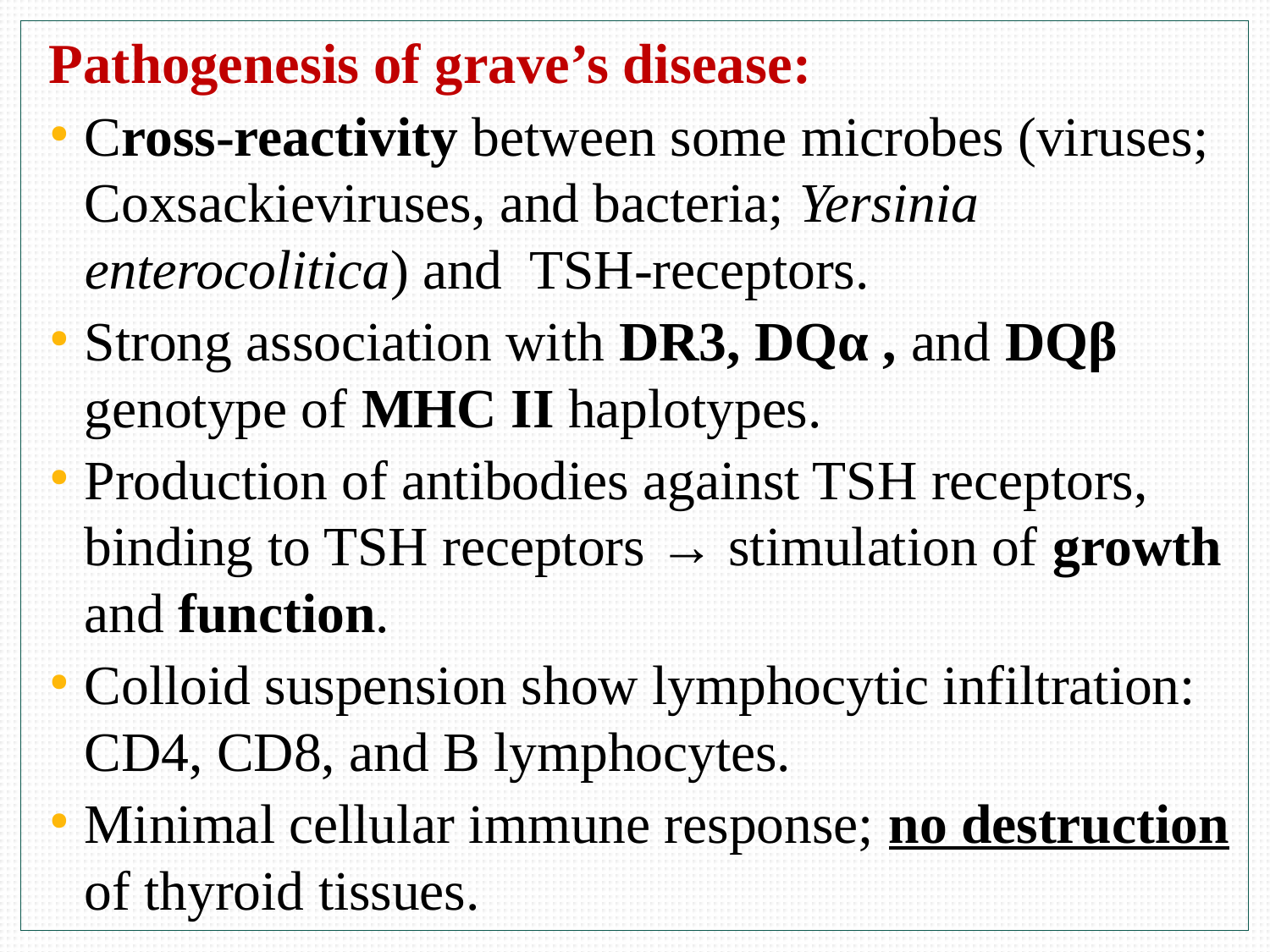

Pathogenesis of grave’s disease:
Cross-reactivity between some microbes (viruses; Coxsackieviruses, and bacteria; Yersinia enterocolitica) and  TSH-receptors.
Strong association with DR3, DQα , and DQβ genotype of MHC II haplotypes.
Production of antibodies against TSH receptors, binding to TSH receptors → stimulation of growth and function.
Colloid suspension show lymphocytic infiltration: CD4, CD8, and B lymphocytes.
Minimal cellular immune response; no destruction of thyroid tissues.